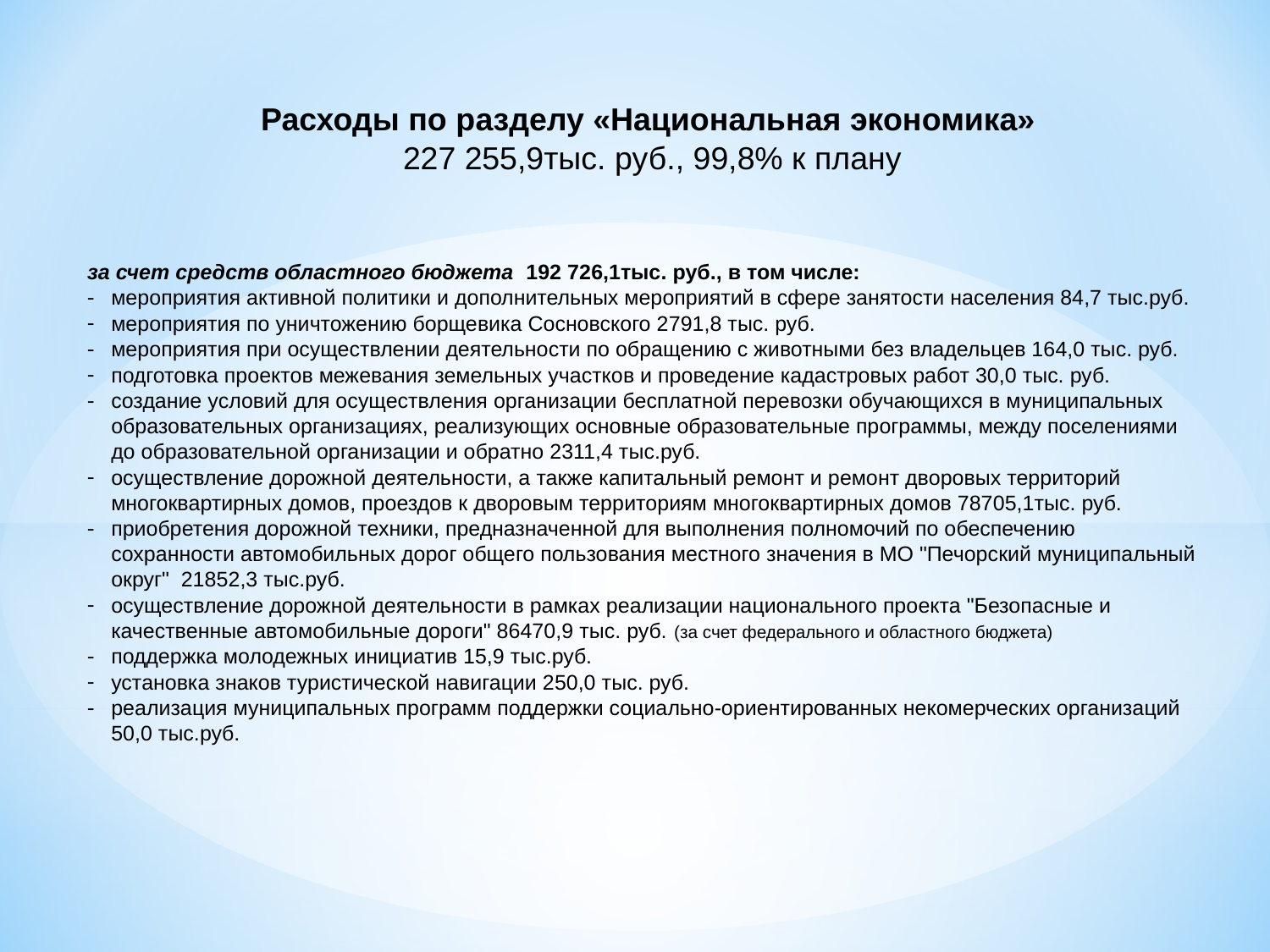

Расходы по разделу «Национальная экономика»
 227 255,9тыс. руб., 99,8% к плану

за счет средств областного бюджета  192 726,1тыс. руб., в том числе:
мероприятия активной политики и дополнительных мероприятий в сфере занятости населения 84,7 тыс.руб.
мероприятия по уничтожению борщевика Сосновского 2791,8 тыс. руб.
мероприятия при осуществлении деятельности по обращению с животными без владельцев 164,0 тыс. руб.
подготовка проектов межевания земельных участков и проведение кадастровых работ 30,0 тыс. руб.
создание условий для осуществления организации бесплатной перевозки обучающихся в муниципальных образовательных организациях, реализующих основные образовательные программы, между поселениями до образовательной организации и обратно 2311,4 тыс.руб.
осуществление дорожной деятельности, а также капитальный ремонт и ремонт дворовых территорий многоквартирных домов, проездов к дворовым территориям многоквартирных домов 78705,1тыс. руб.
приобретения дорожной техники, предназначенной для выполнения полномочий по обеспечению сохранности автомобильных дорог общего пользования местного значения в МО "Печорский муниципальный округ"  21852,3 тыс.руб.
осуществление дорожной деятельности в рамках реализации национального проекта "Безопасные и качественные автомобильные дороги" 86470,9 тыс. руб. (за счет федерального и областного бюджета)
поддержка молодежных инициатив 15,9 тыс.руб.
установка знаков туристической навигации 250,0 тыс. руб.
реализация муниципальных программ поддержки социально-ориентированных некомерческих организаций 50,0 тыс.руб.